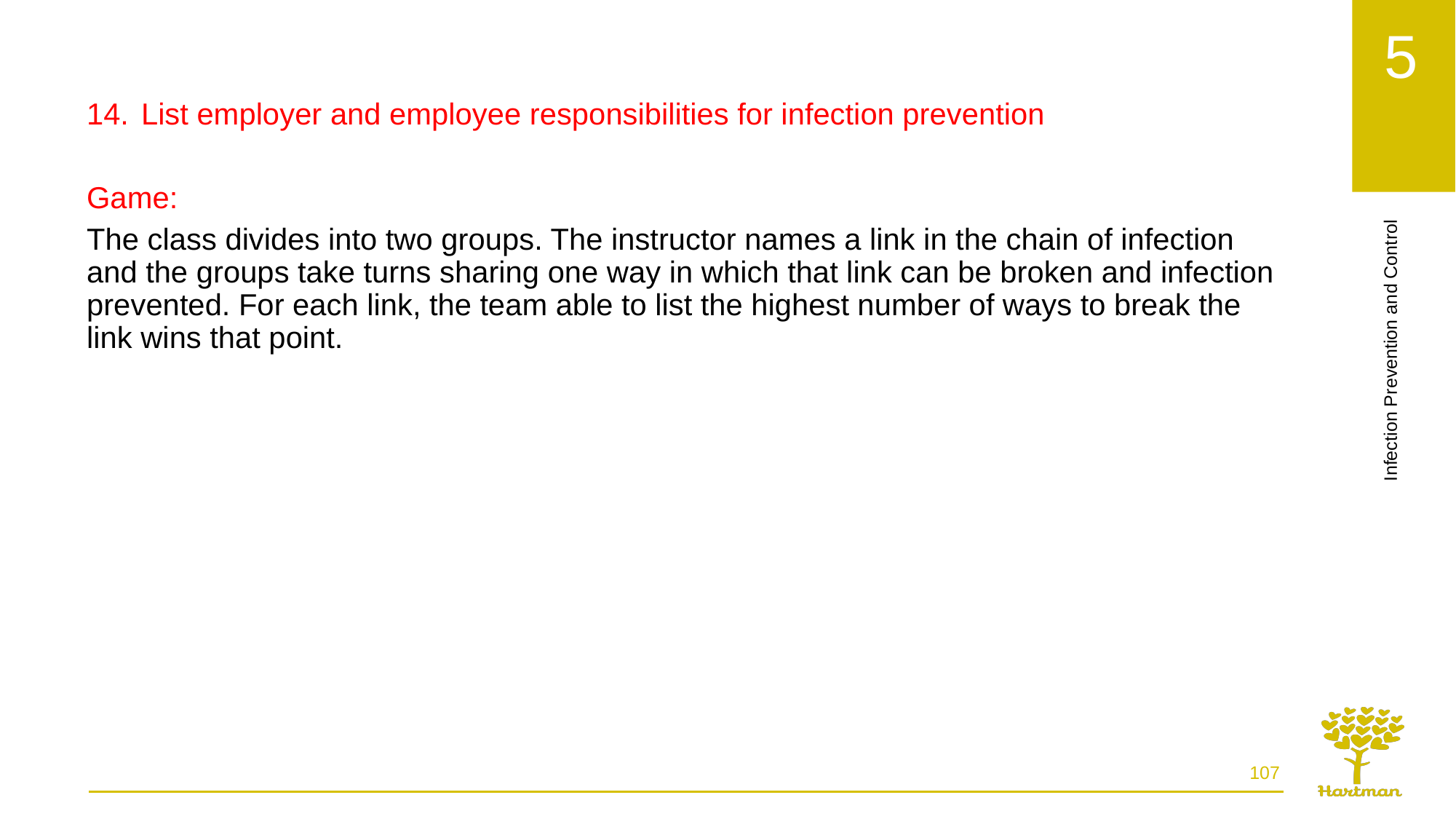

List employer and employee responsibilities for infection prevention

Game:
The class divides into two groups. The instructor names a link in the chain of infection and the groups take turns sharing one way in which that link can be broken and infection prevented. For each link, the team able to list the highest number of ways to break the link wins that point.

107